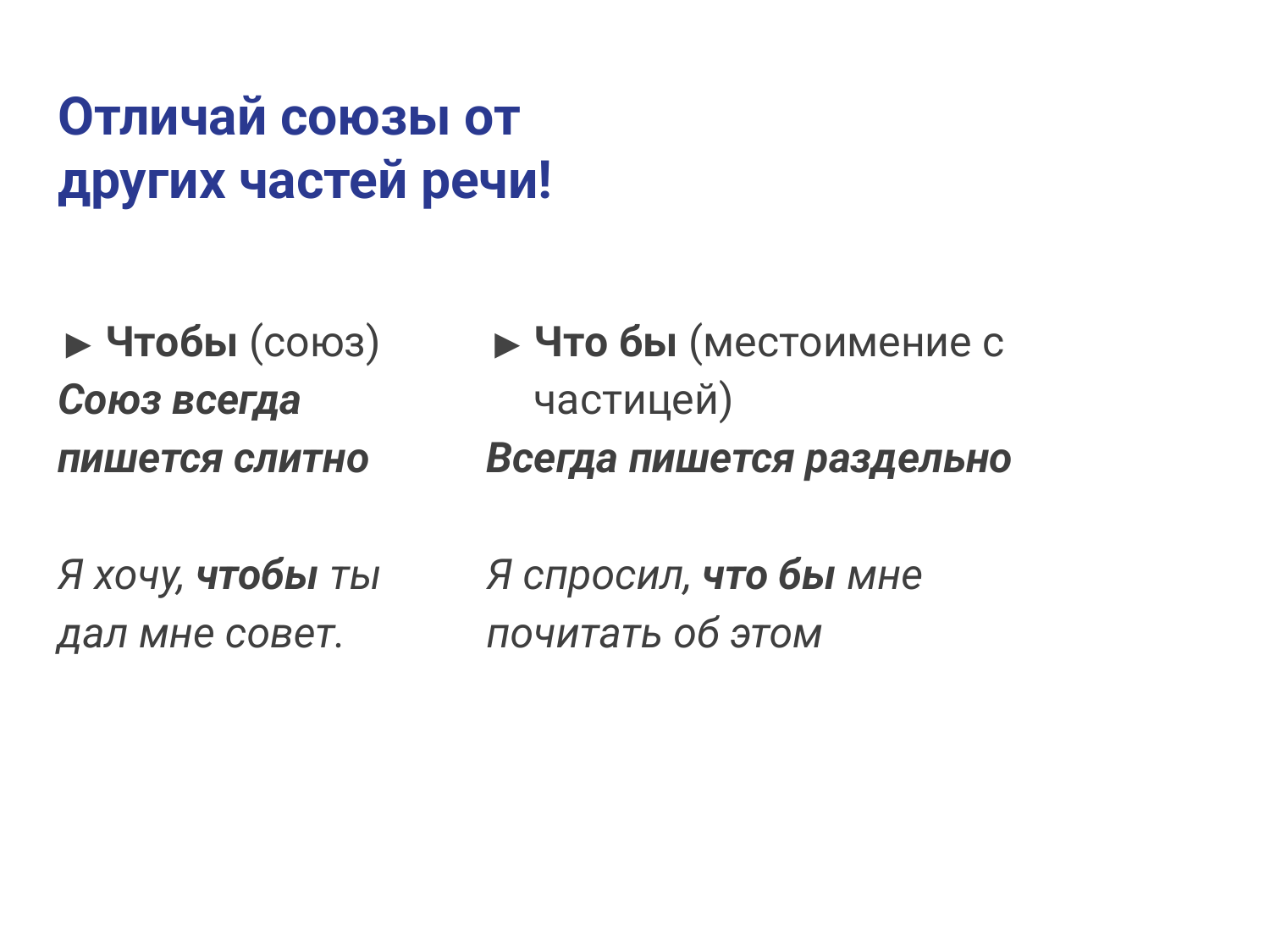

# Отличай союзы от других частей речи!
Чтобы (союз)
Союз всегда пишется слитно

Я хочу, чтобы ты дал мне совет.

Что бы (местоимение с частицей)
Всегда пишется раздельно

Я спросил, что бы мне почитать об этом